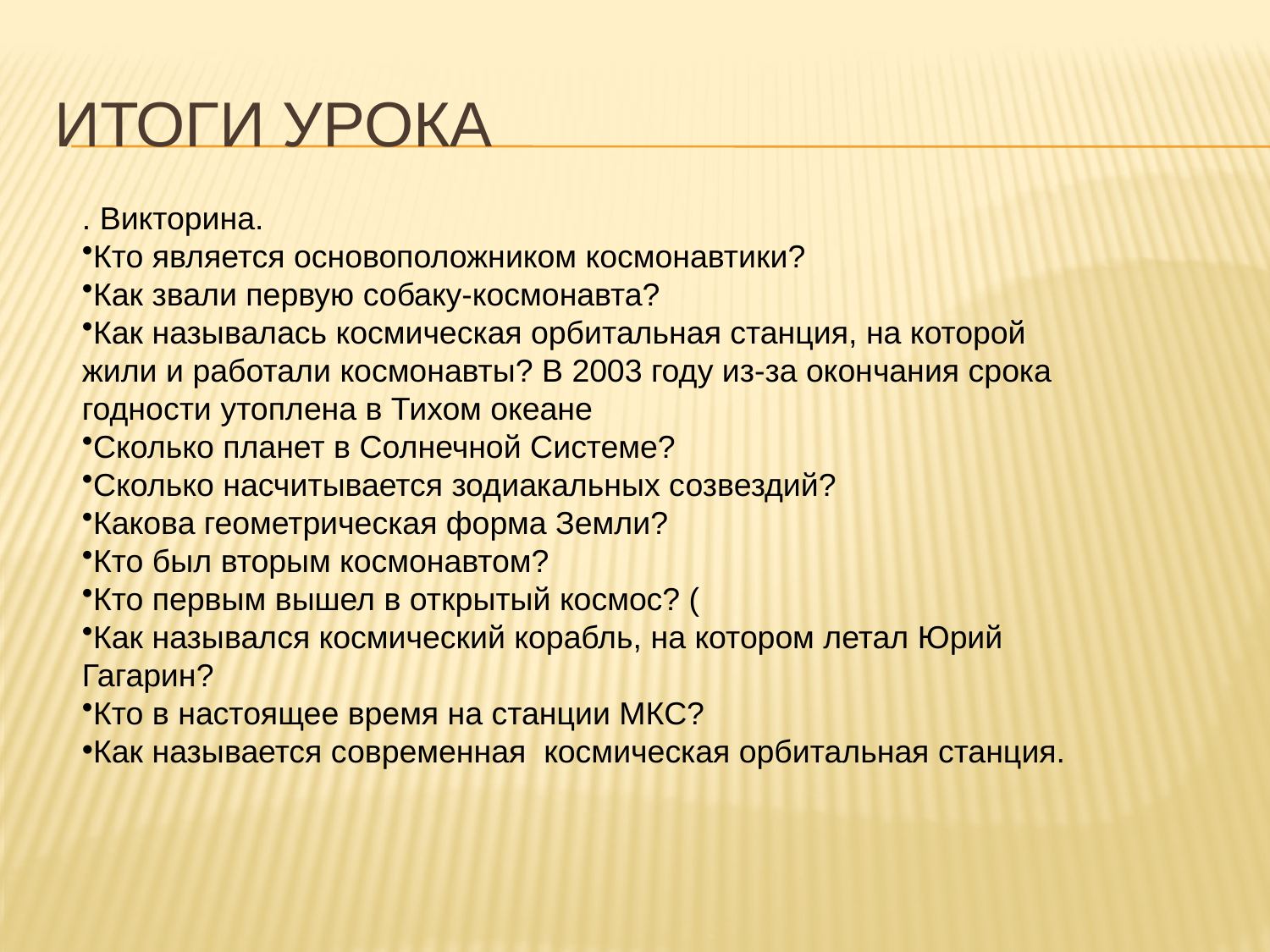

# Итоги урока
. Викторина.
Кто является основоположником космонавтики?
Как звали первую собаку-космонавта?
Как называлась космическая орбитальная станция, на которой жили и работали космонавты? В 2003 году из-за окончания срока годности утоплена в Тихом океане
Сколько планет в Солнечной Системе?
Сколько насчитывается зодиакальных созвездий?
Какова геометрическая форма Земли?
Кто был вторым космонавтом?
Кто первым вышел в открытый космос? (
Как назывался космический корабль, на котором летал Юрий Гагарин?
Кто в настоящее время на станции МКС?
Как называется современная  космическая орбитальная станция.